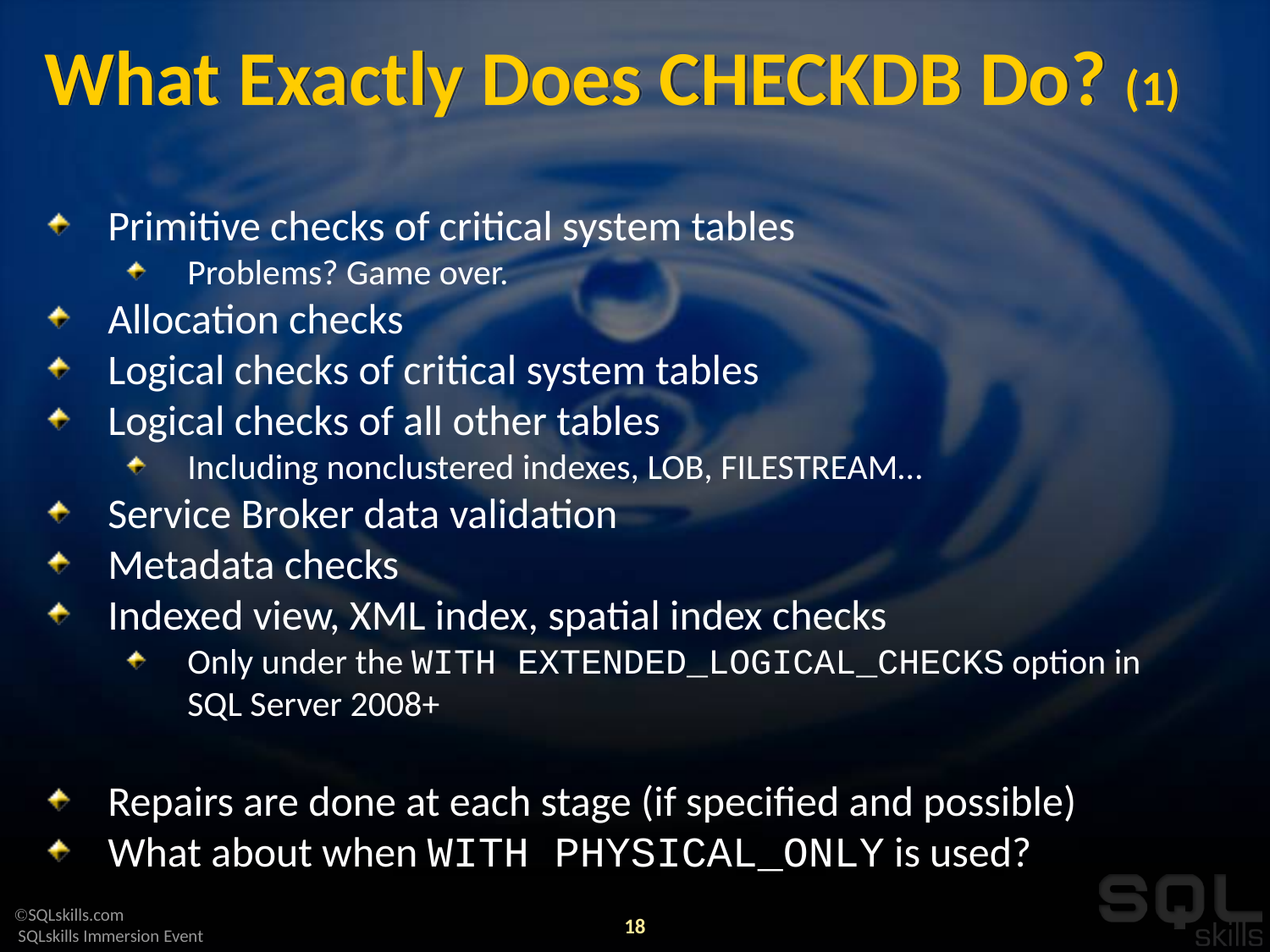

# What Exactly Does CHECKDB Do? (1)
Primitive checks of critical system tables
Problems? Game over.
Allocation checks
Logical checks of critical system tables
Logical checks of all other tables
Including nonclustered indexes, LOB, FILESTREAM…
Service Broker data validation
Metadata checks
Indexed view, XML index, spatial index checks
Only under the WITH EXTENDED_LOGICAL_CHECKS option in SQL Server 2008+

Repairs are done at each stage (if specified and possible)
What about when WITH PHYSICAL_ONLY is used?
18